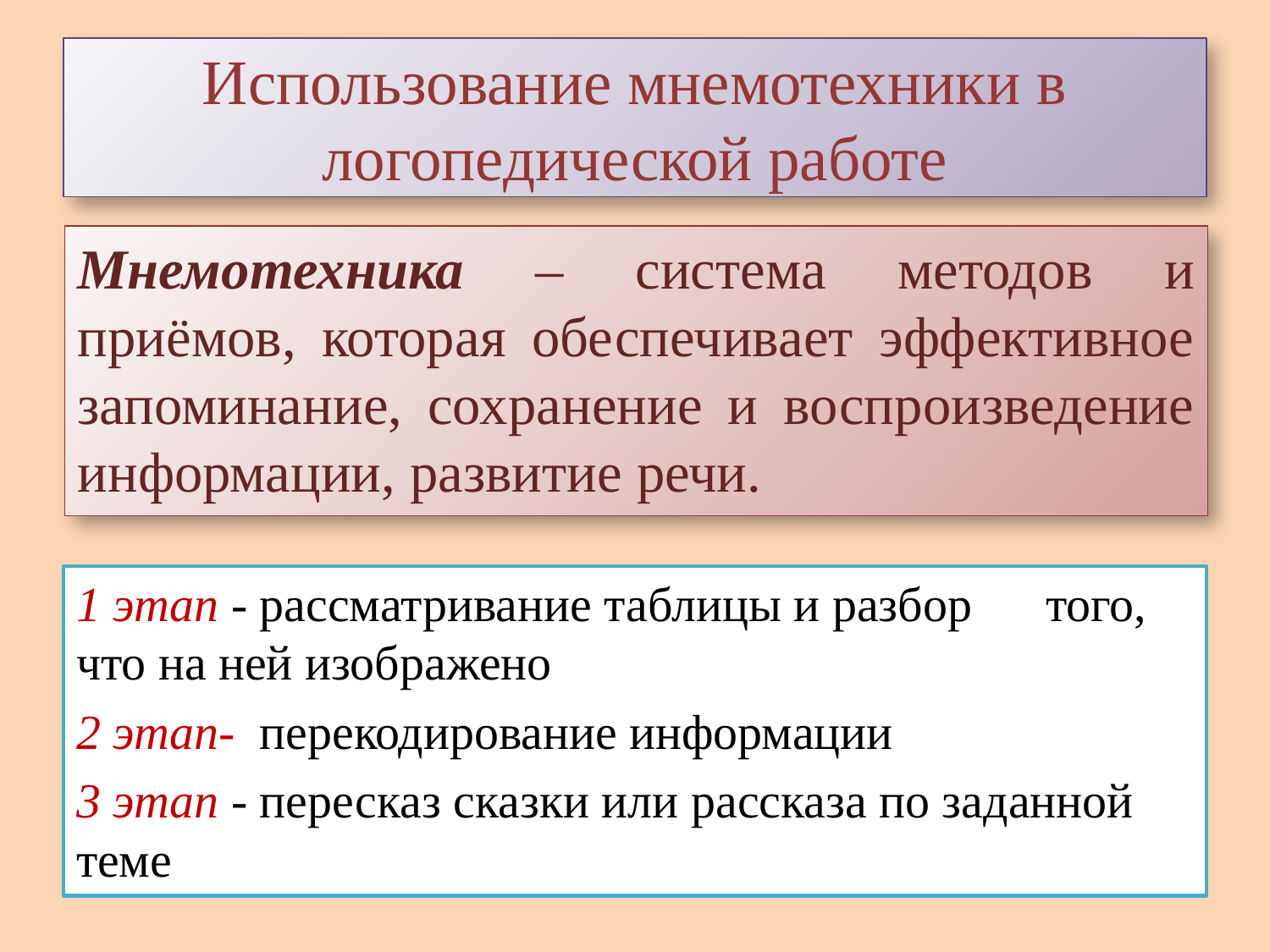

# Использование мнемотехники в логопедической работе
Мнемотехника – система методов и приёмов, которая обеспечивает эффективное запоминание, сохранение и воспроизведение информации, развитие речи.
1 этап - рассматривание таблицы и разбор      того, что на ней изображено
2 этап-  перекодирование информации
3 этап - пересказ сказки или рассказа по заданной теме